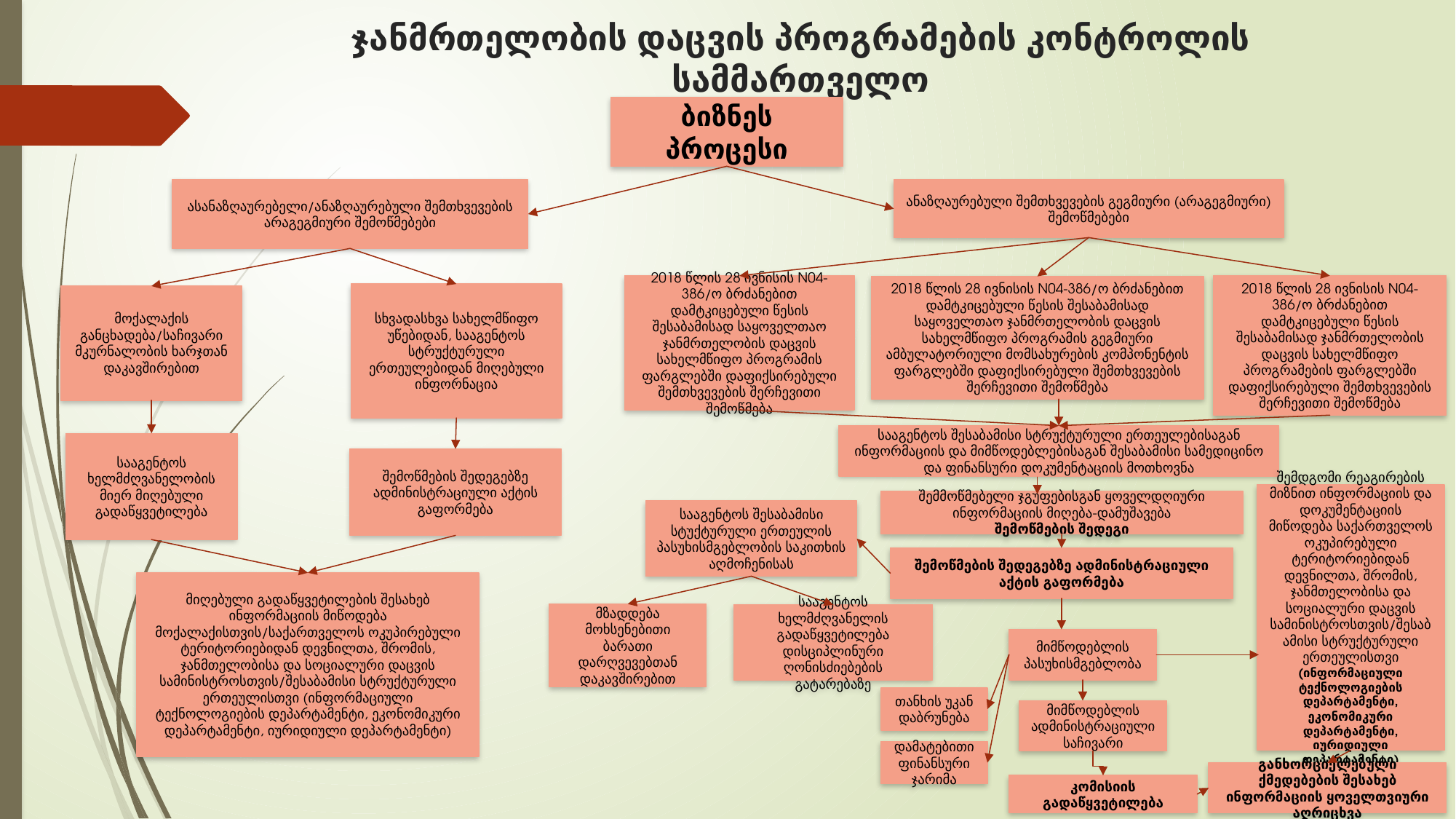

# ჯანმრთელობის დაცვის პროგრამების კონტროლის სამმართველო
ბიზნეს პროცესი
ასანაზღაურებელი/ანაზღაურებული შემთხვევების არაგეგმიური შემოწმებები
ანაზღაურებული შემთხვევების გეგმიური (არაგეგმიური) შემოწმებები

2018 წლის 28 ივნისის N04-386/ო ბრძანებით დამტკიცებული წესის შესაბამისად საყოველთაო ჯანმრთელობის დაცვის სახელმწიფო პროგრამის ფარგლებში დაფიქსირებული შემთხვევების შერჩევითი შემოწმება
2018 წლის 28 ივნისის N04-386/ო ბრძანებით დამტკიცებული წესის შესაბამისად ჯანმრთელობის დაცვის სახელმწიფო პროგრამების ფარგლებში დაფიქსირებული შემთხვევების შერჩევითი შემოწმება
2018 წლის 28 ივნისის N04-386/ო ბრძანებით დამტკიცებული წესის შესაბამისად საყოველთაო ჯანმრთელობის დაცვის სახელმწიფო პროგრამის გეგმიური ამბულატორიული მომსახურების კომპონენტის ფარგლებში დაფიქსირებული შემთხვევების შერჩევითი შემოწმება
სხვადასხვა სახელმწიფო უწებიდან, სააგენტოს სტრუქტურული ერთეულებიდან მიღებული ინფორნაცია
მოქალაქის განცხადება/საჩივარი მკურნალობის ხარჯთან დაკავშირებით
სააგენტოს შესაბამისი სტრუქტურული ერთეულებისაგან ინფორმაციის და მიმწოდებლებისაგან შესაბამისი სამედიცინო და ფინანსური დოკუმენტაციის მოთხოვნა
სააგენტოს ხელმძღვანელობის მიერ მიღებული გადაწყვეტილება
შემოწმების შედეგებზე ადმინისტრაციული აქტის გაფორმება
შემდგომი რეაგირების მიზნით ინფორმაციის და დოკუმენტაციის მიწოდება საქართველოს ოკუპირებული ტერიტორიებიდან დევნილთა, შრომის, ჯანმთელობისა და სოციალური დაცვის სამინისტროსთვის/შესაბამისი სტრუქტურული ერთეულისთვი (ინფორმაციული ტექნოლოგიების დეპარტამენტი, ეკონომიკური დეპარტამენტი, იურიდიული დეპარტამენტი)
შემმოწმებელი ჯგუფებისგან ყოველდღიური ინფორმაციის მიღება-დამუშავება
შემოწმების შედეგი
სააგენტოს შესაბამისი სტუქტურული ერთეულის პასუხისმგებლობის საკითხის აღმოჩენისას
შემოწმების შედეგებზე ადმინისტრაციული აქტის გაფორმება
მიღებული გადაწყვეტილების შესახებ ინფორმაციის მიწოდება მოქალაქისთვის/საქართველოს ოკუპირებული ტერიტორიებიდან დევნილთა, შრომის, ჯანმთელობისა და სოციალური დაცვის სამინისტროსთვის/შესაბამისი სტრუქტურული ერთეულისთვი (ინფორმაციული ტექნოლოგიების დეპარტამენტი, ეკონომიკური დეპარტამენტი, იურიდიული დეპარტამენტი)
მზადდება მოხსენებითი ბარათი დარღვევებთან დაკავშირებით
სააგენტოს ხელმძღვანელის გადაწყვეტილება დისციპლინური ღონისძიებების გატარებაზე
მიმწოდებლის პასუხისმგებლობა
თანხის უკან დაბრუნება
მიმწოდებლის ადმინისტრაციული საჩივარი
დამატებითი ფინანსური ჯარიმა
განხორციელებული ქმედებების შესახებ ინფორმაციის ყოველთვიური აღრიცხვა
კომისიის გადაწყვეტილება